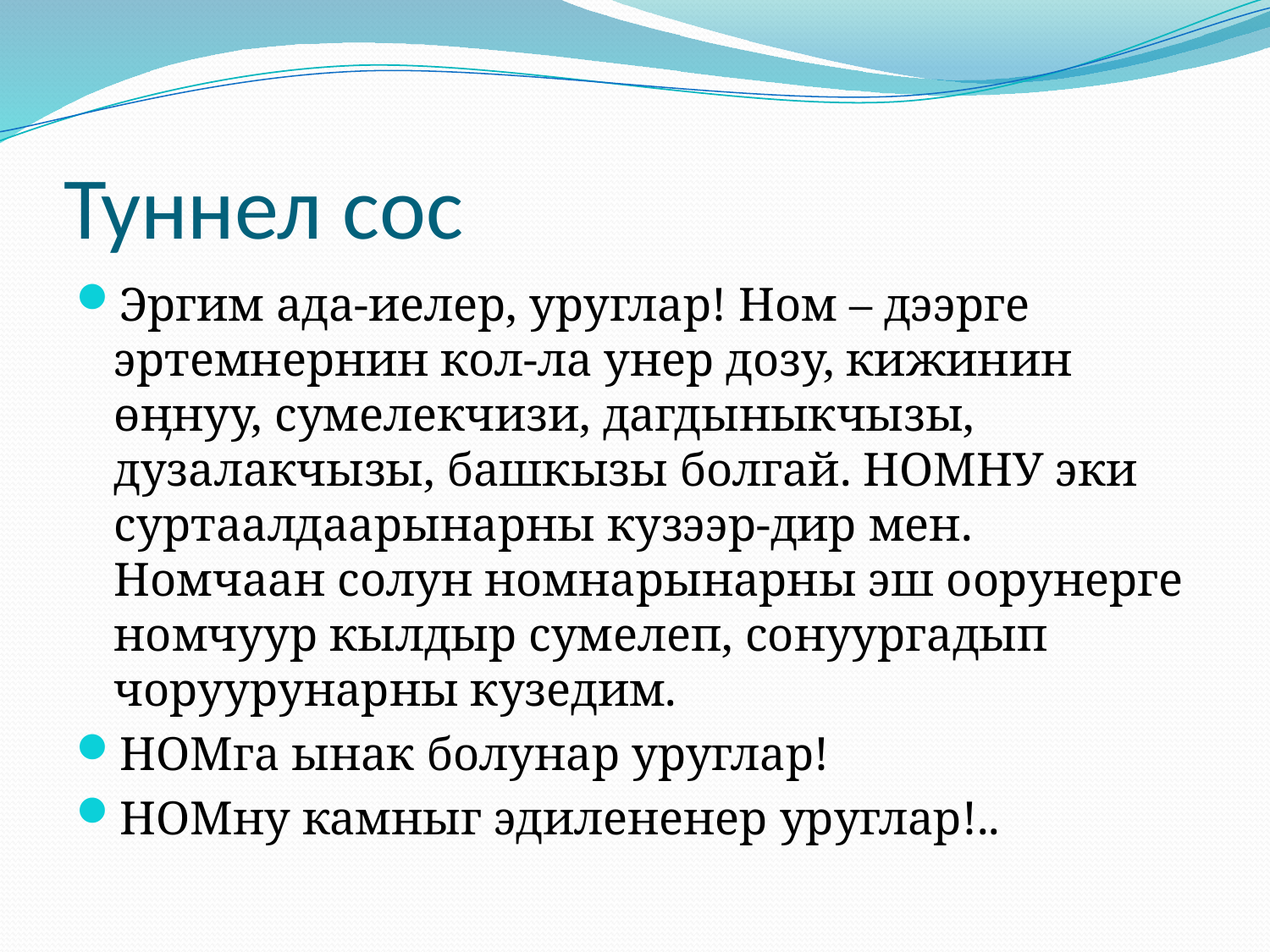

# Туннел сос
Эргим ада-иелер, уруглар! Ном – дээрге эртемнернин кол-ла унер дозу, кижинин өӊнуу, сумелекчизи, дагдыныкчызы, дузалакчызы, башкызы болгай. НОМНУ эки суртаалдаарынарны кузээр-дир мен. Номчаан солун номнарынарны эш оорунерге номчуур кылдыр сумелеп, сонуургадып чоруурунарны кузедим.
НОМга ынак болунар уруглар!
НОМну камныг эдилененер уруглар!..